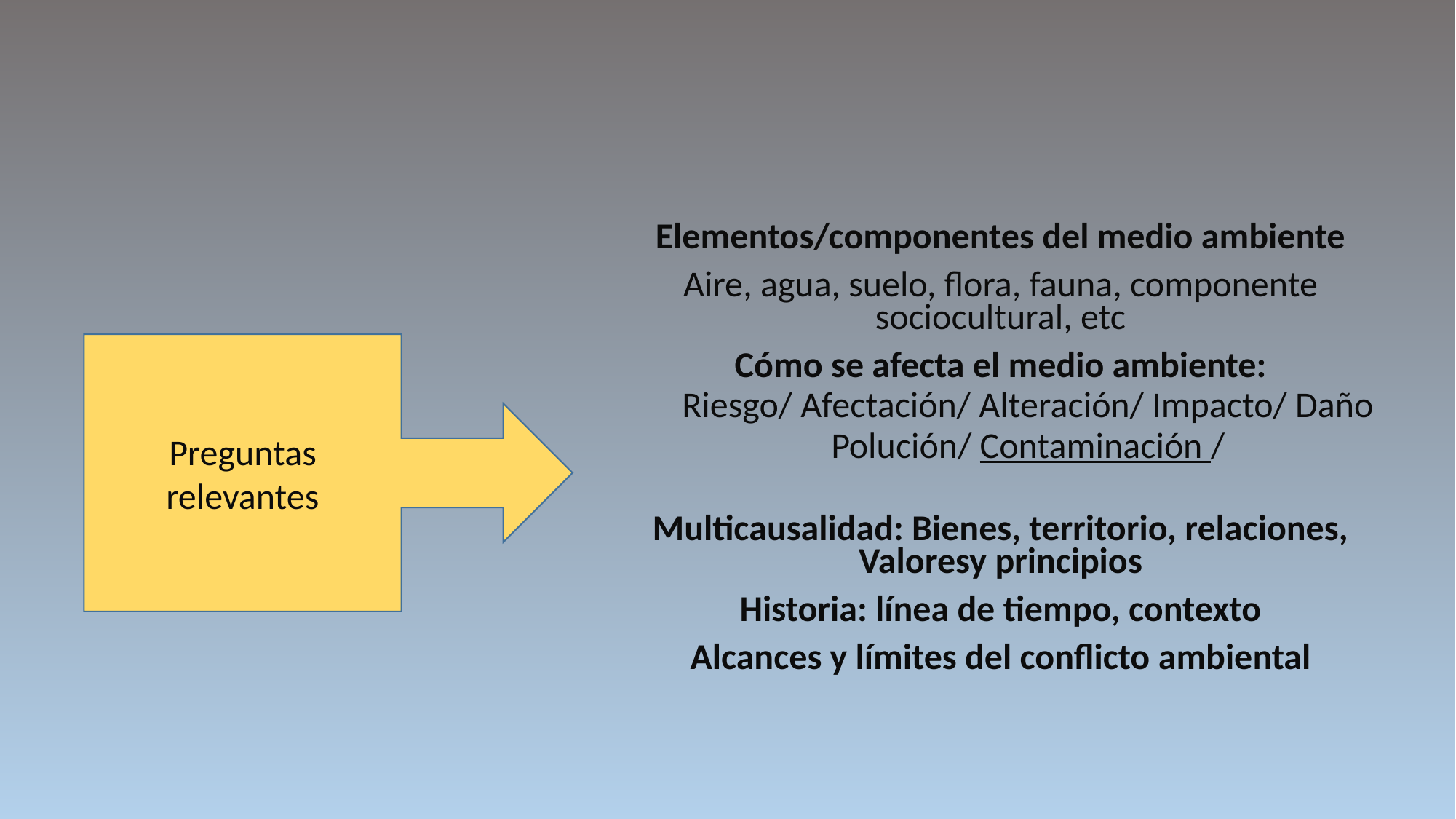

Elementos/componentes del medio ambiente
Aire, agua, suelo, flora, fauna, componente sociocultural, etc
Cómo se afecta el medio ambiente:
Riesgo/ Afectación/ Alteración/ Impacto/ Daño
Polución/ Contaminación /

Multicausalidad: Bienes, territorio, relaciones, Valoresy principios
Historia: línea de tiempo, contexto
Alcances y límites del conflicto ambiental

Preguntas relevantes